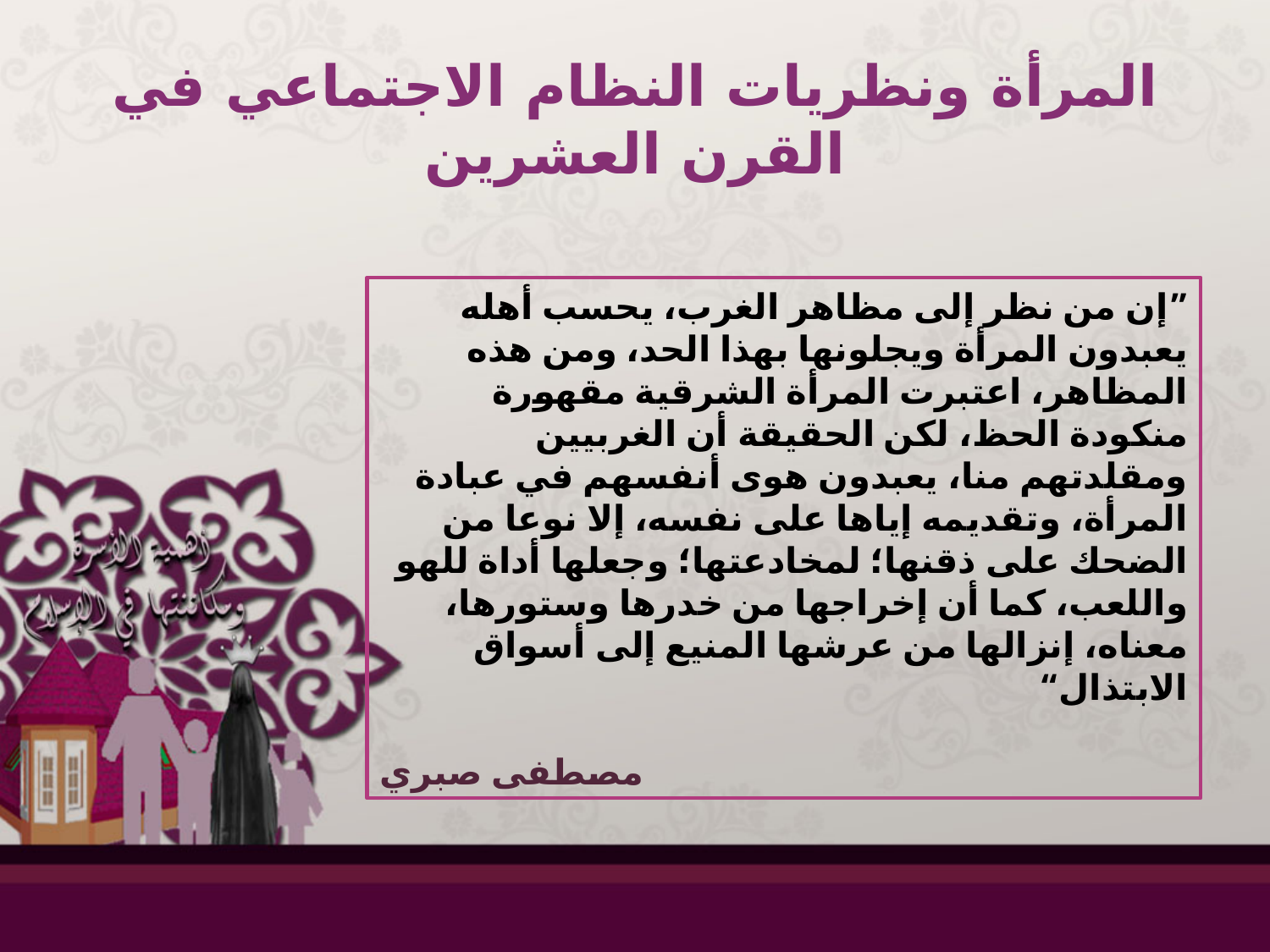

# المرأة ونظريات النظام الاجتماعي في القرن العشرين
”إن من نظر إلى مظاهر الغرب، يحسب أهله يعبدون المرأة ويجلونها بهذا الحد، ومن هذه المظاهر، اعتبرت المرأة الشرقية مقهورة منكودة الحظ، لكن الحقيقة أن الغربيين ومقلدتهم منا، يعبدون هوى أنفسهم في عبادة المرأة، وتقديمه إياها على نفسه، إلا نوعا من الضحك على ذقنها؛ لمخادعتها؛ وجعلها أداة للهو واللعب، كما أن إخراجها من خدرها وستورها، معناه، إنزالها من عرشها المنيع إلى أسواق الابتذال“

 مصطفى صبري